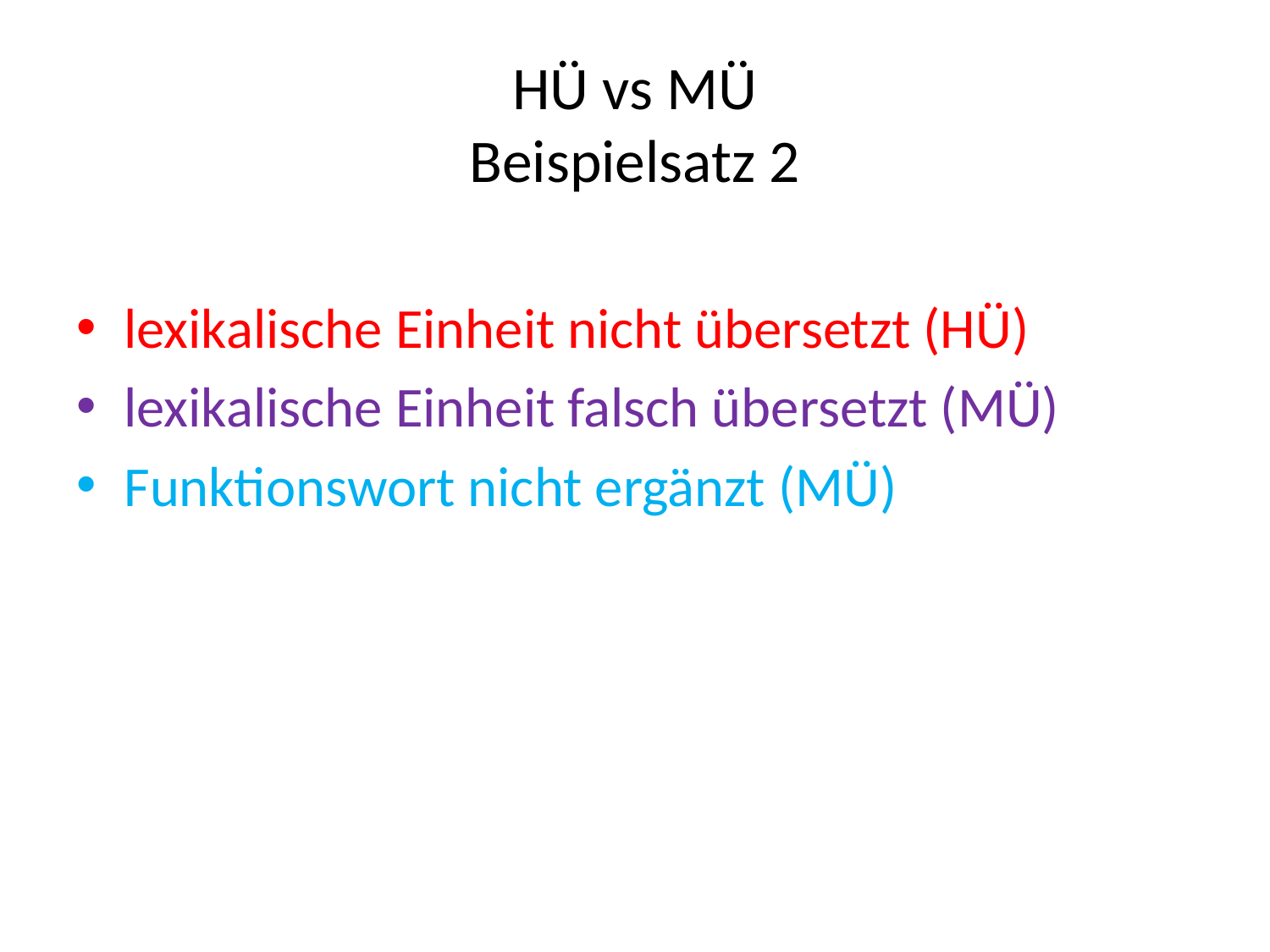

# HÜ vs MÜ Beispielsatz 2
lexikalische Einheit nicht übersetzt (HÜ)
lexikalische Einheit falsch übersetzt (MÜ)
Funktionswort nicht ergänzt (MÜ)